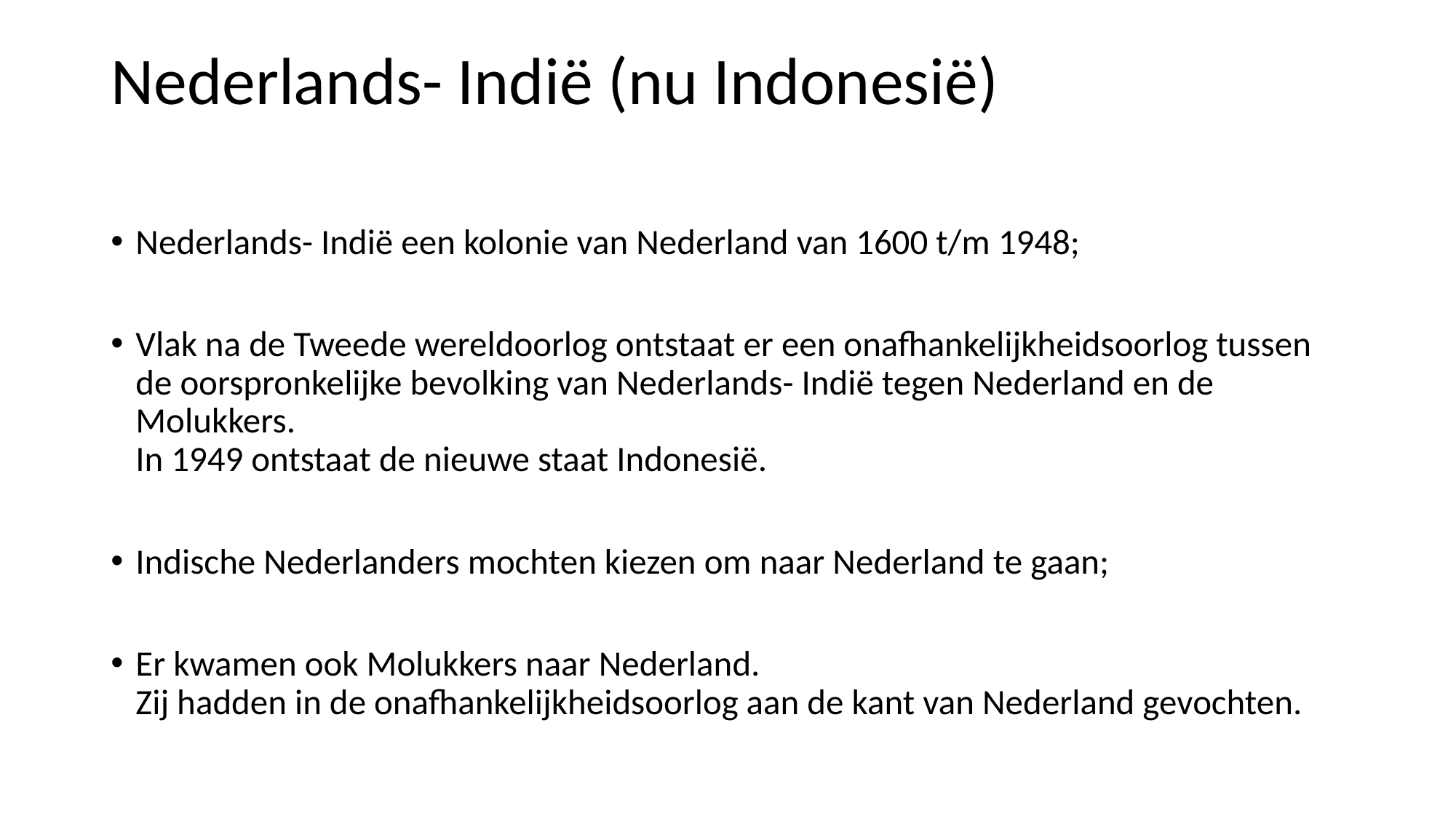

# Nederlands- Indië (nu Indonesië)
Nederlands- Indië een kolonie van Nederland van 1600 t/m 1948;

Vlak na de Tweede wereldoorlog ontstaat er een onafhankelijkheidsoorlog tussen de oorspronkelijke bevolking van Nederlands- Indië tegen Nederland en de Molukkers.
In 1949 ontstaat de nieuwe staat Indonesië.

Indische Nederlanders mochten kiezen om naar Nederland te gaan;

Er kwamen ook Molukkers naar Nederland.
Zij hadden in de onafhankelijkheidsoorlog aan de kant van Nederland gevochten.